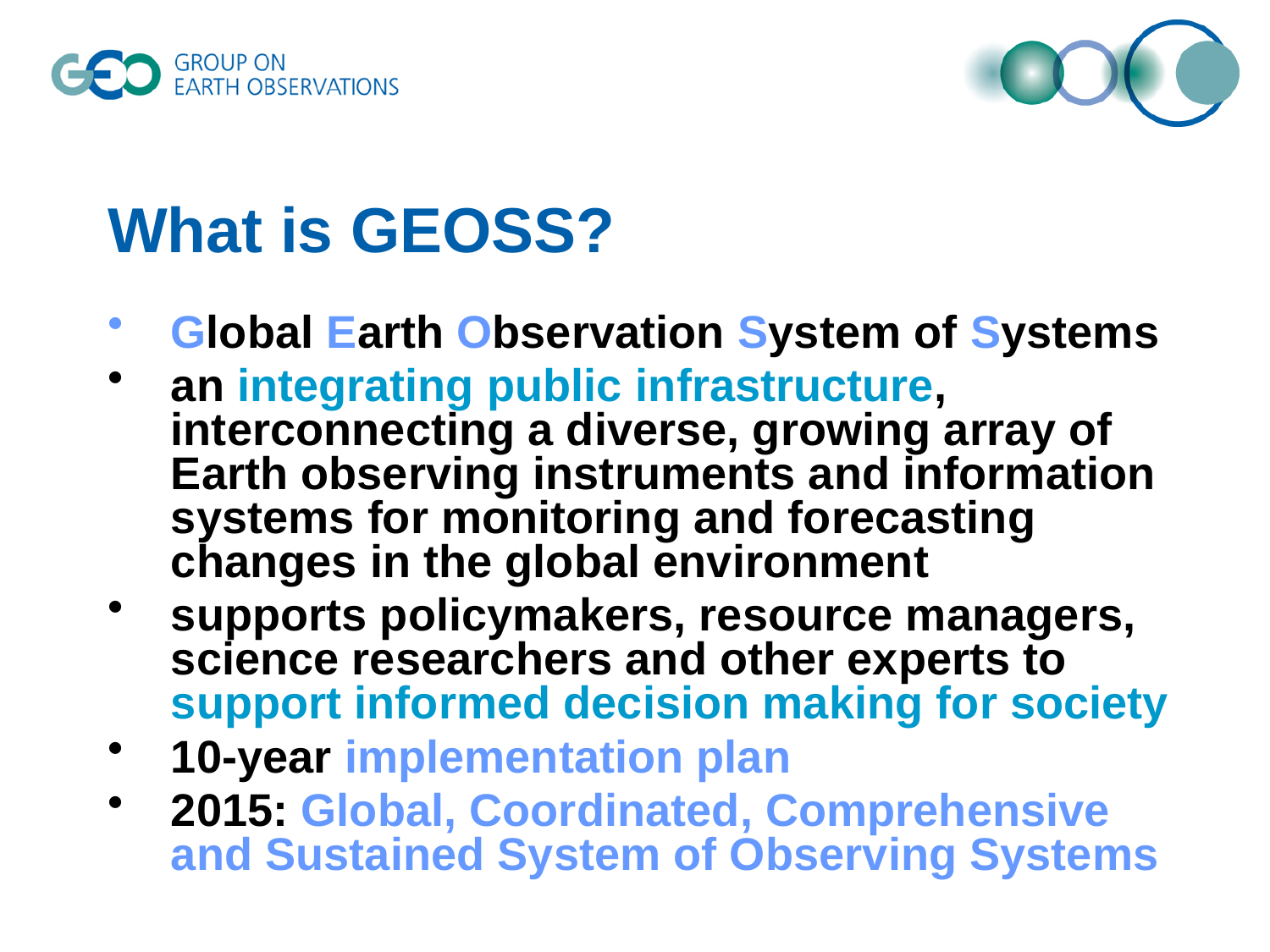

# What is GEOSS?
Global Earth Observation System of Systems
an integrating public infrastructure, interconnecting a diverse, growing array of Earth observing instruments and information systems for monitoring and forecasting changes in the global environment
supports policymakers, resource managers, science researchers and other experts to support informed decision making for society
10-year implementation plan
2015: Global, Coordinated, Comprehensive and Sustained System of Observing Systems